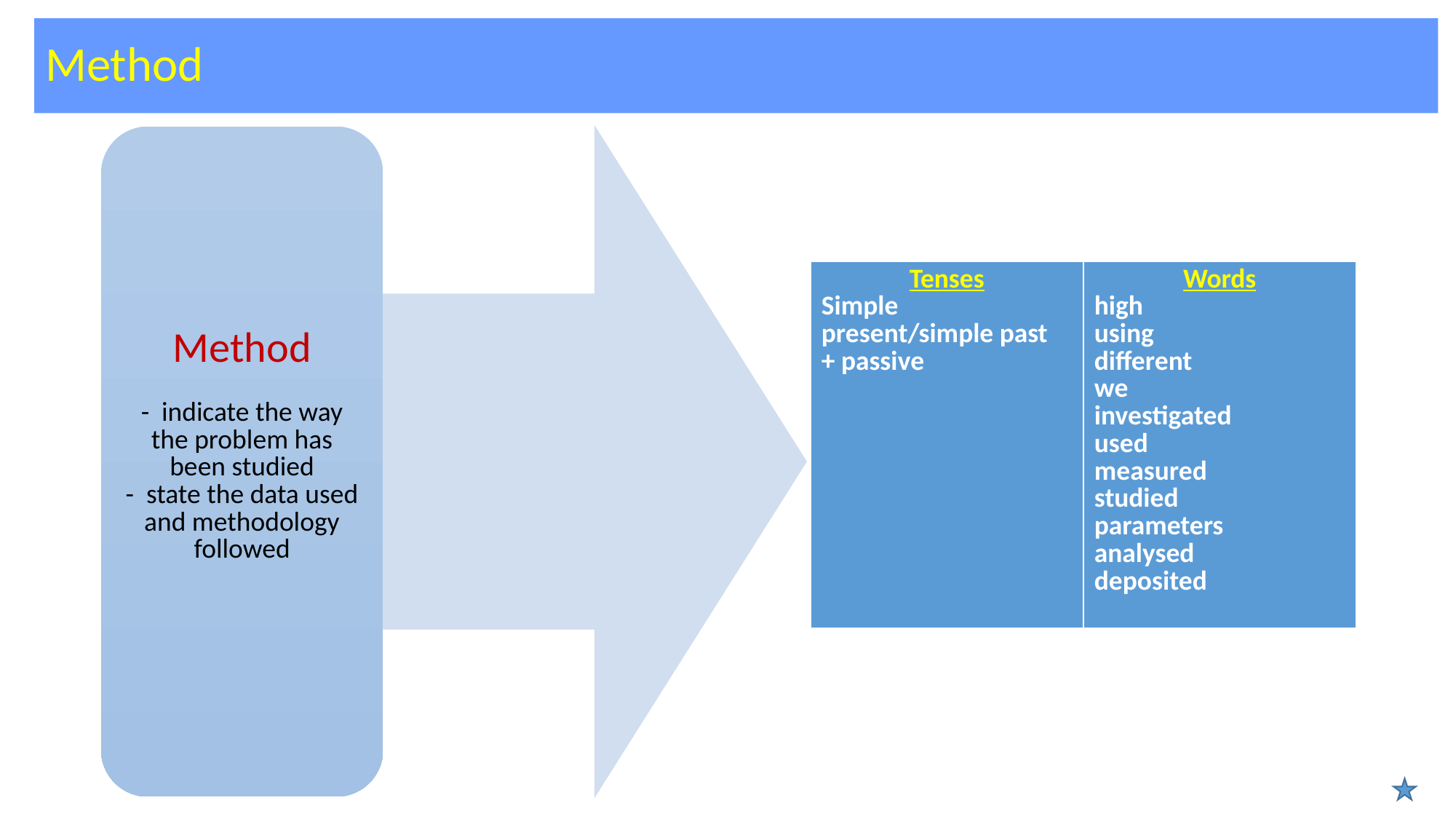

# Method
Method
-  indicate the way the problem has been studied
-  state the data used and methodology followed
| Tenses Simple present/simple past + passive | Words high using different we investigated used measured studied parameters analysed deposited |
| --- | --- |